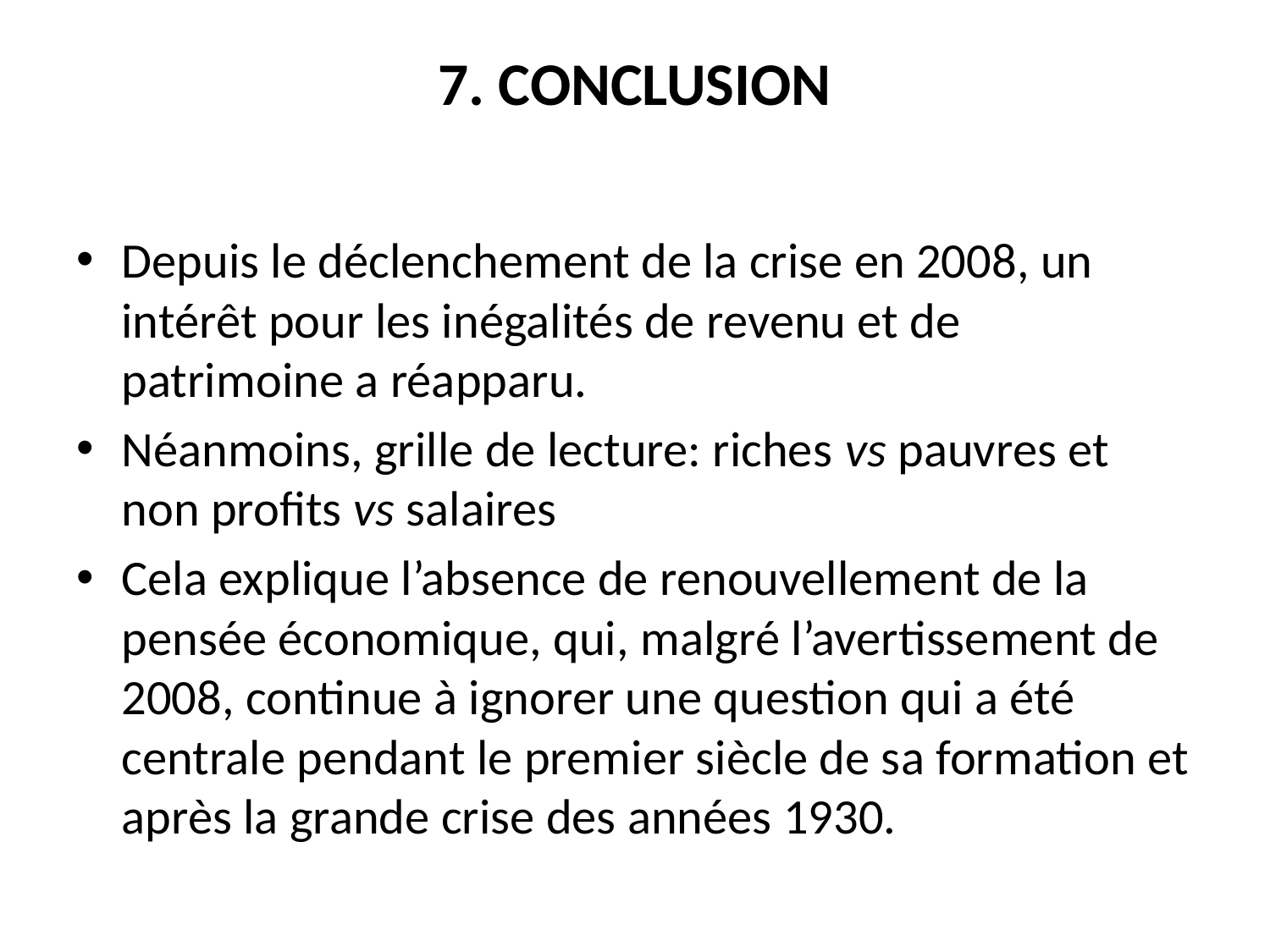

# 7. CONCLUSION
Depuis le déclenchement de la crise en 2008, un intérêt pour les inégalités de revenu et de patrimoine a réapparu.
Néanmoins, grille de lecture: riches vs pauvres et non profits vs salaires
Cela explique l’absence de renouvellement de la pensée économique, qui, malgré l’avertissement de 2008, continue à ignorer une question qui a été centrale pendant le premier siècle de sa formation et après la grande crise des années 1930.